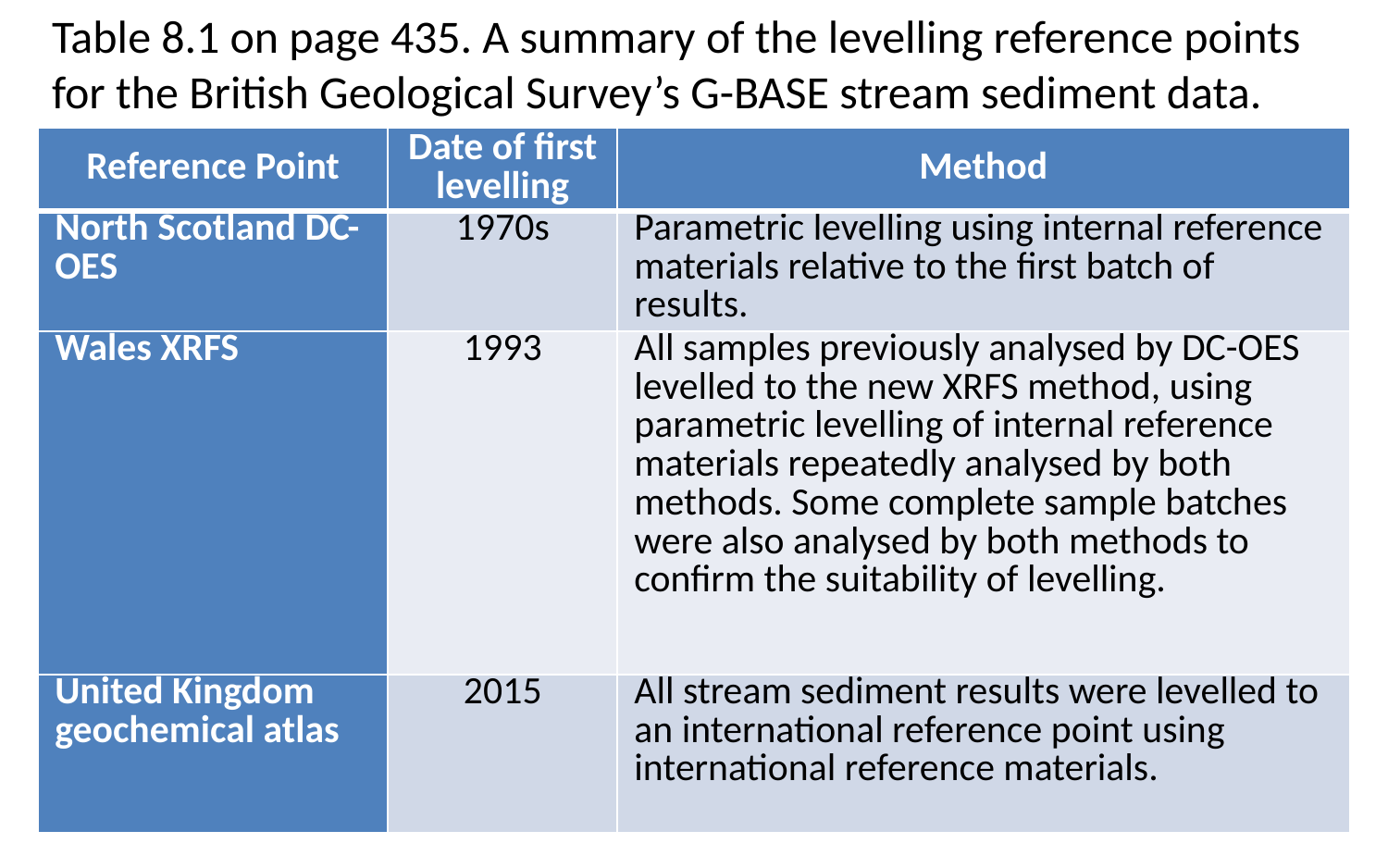

Table 8.1 on page 435. A summary of the levelling reference points for the British Geological Survey’s G-BASE stream sediment data.
| Reference Point | Date of first levelling | Method |
| --- | --- | --- |
| North Scotland DC-OES | 1970s | Parametric levelling using internal reference materials relative to the first batch of results. |
| Wales XRFS | 1993 | All samples previously analysed by DC-OES levelled to the new XRFS method, using parametric levelling of internal reference materials repeatedly analysed by both methods. Some complete sample batches were also analysed by both methods to confirm the suitability of levelling. |
| United Kingdom geochemical atlas | 2015 | All stream sediment results were levelled to an international reference point using international reference materials. |